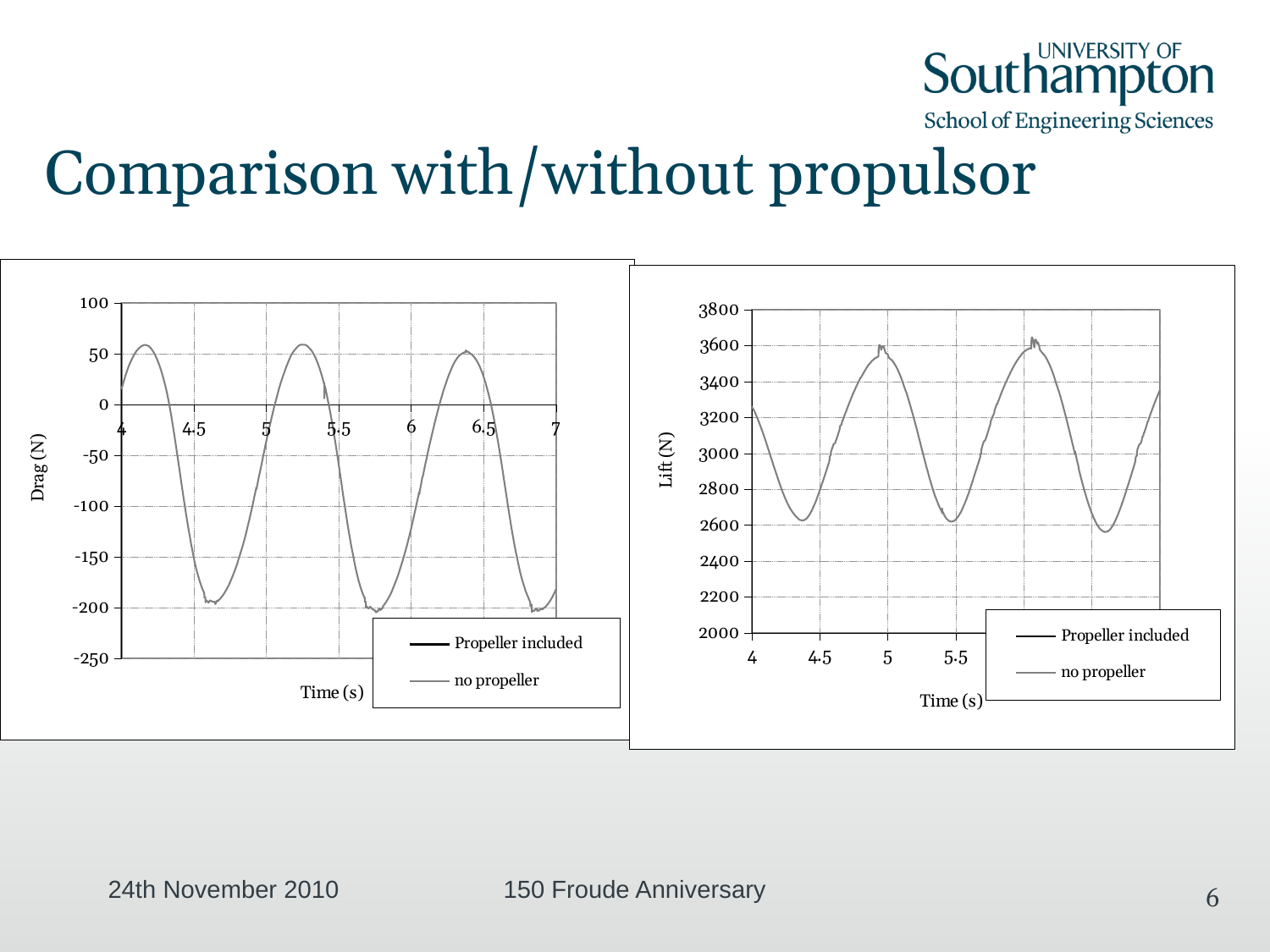

# Comparison with/without propulsor

### Chart

| Category |  |  |
|---|---|---|

### Chart

| Category |  |  |
|---|---|---|
24th November 2010
150 Froude Anniversary
6